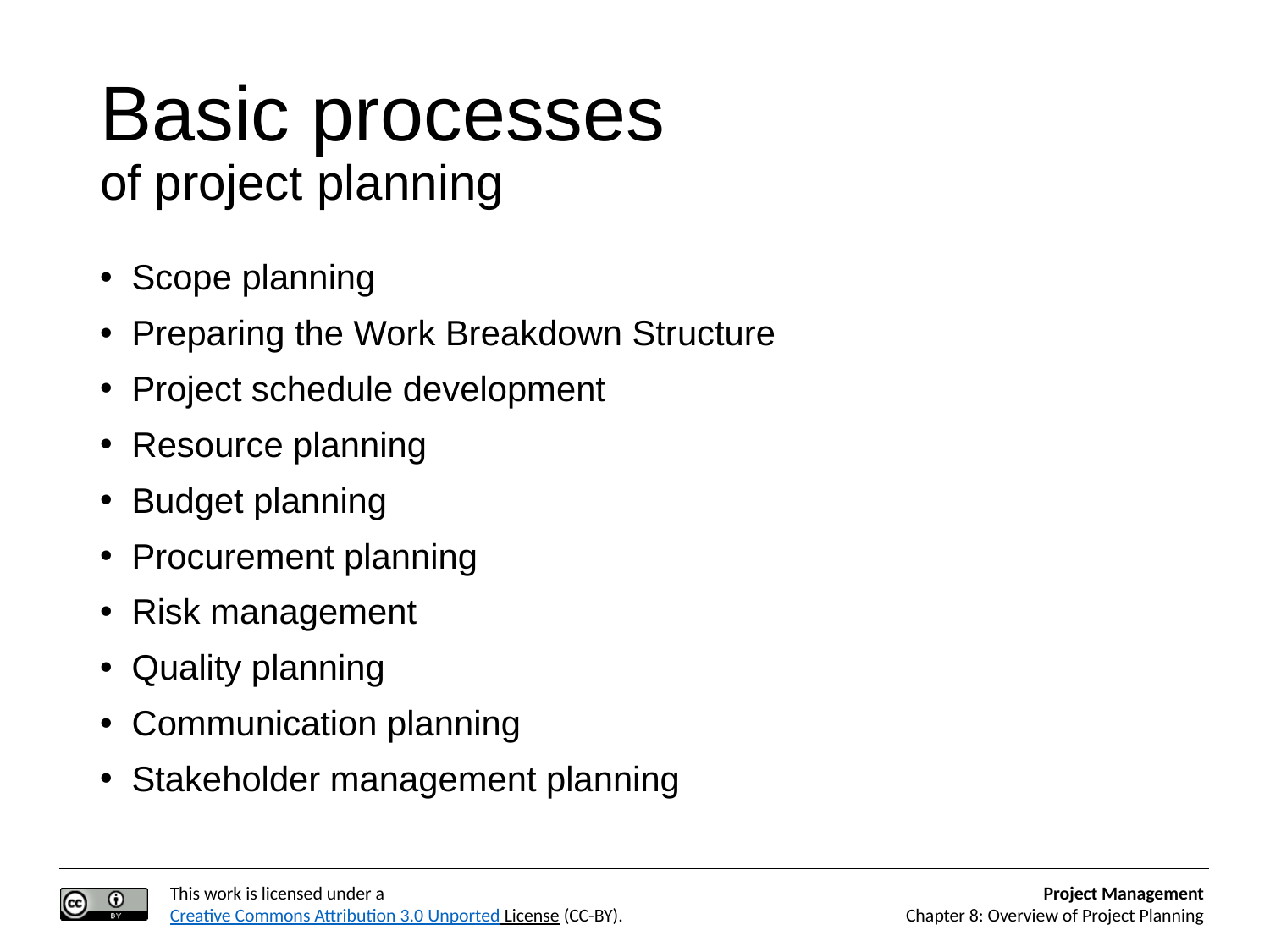

# Basic processes of project planning
Scope planning
Preparing the Work Breakdown Structure
Project schedule development
Resource planning
Budget planning
Procurement planning
Risk management
Quality planning
Communication planning
Stakeholder management planning